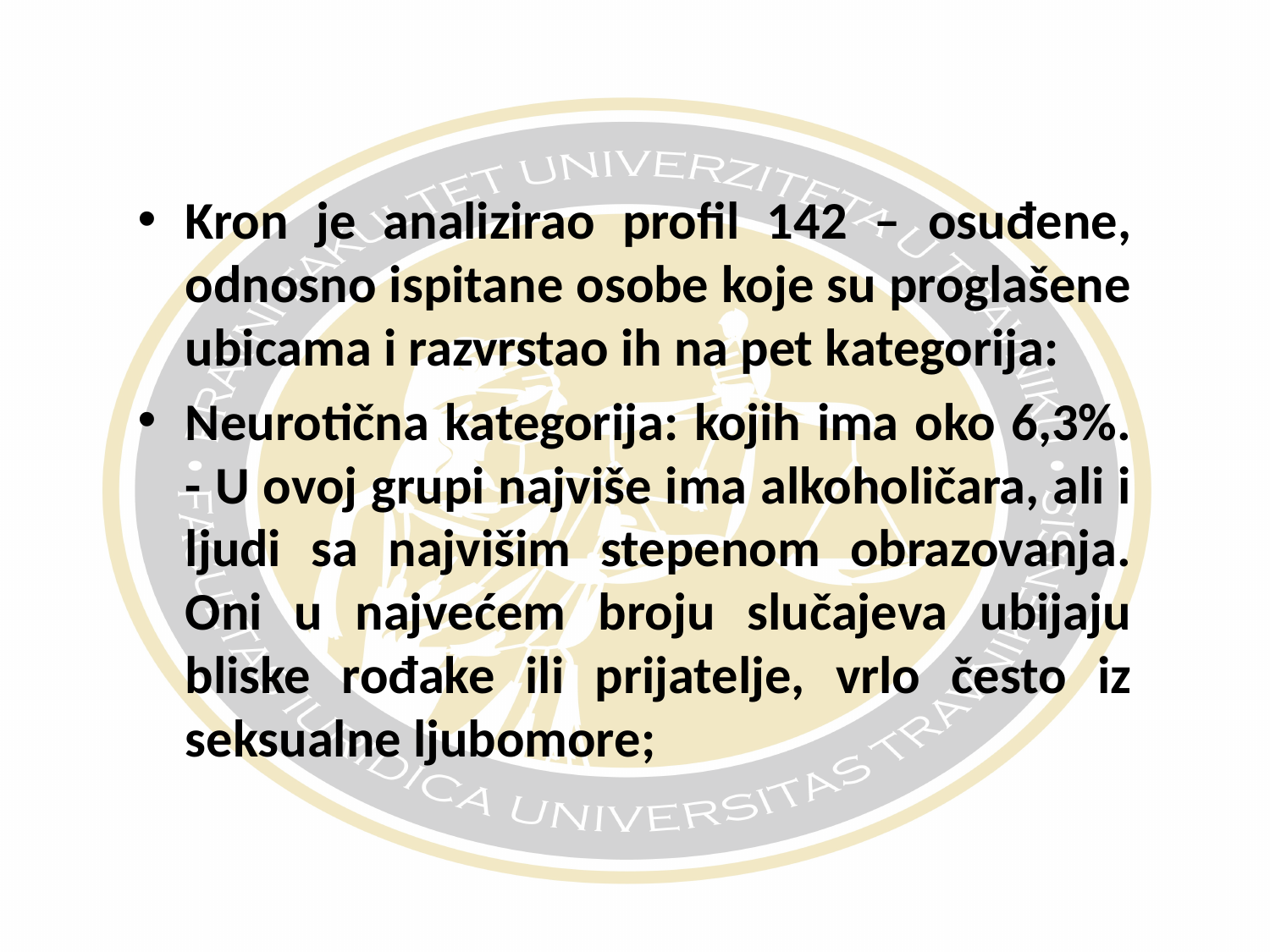

#

Kron je analizirao profil 142 – osuđene, odnosno ispitane osobe koje su proglašene ubicama i razvrstao ih na pet kategorija:
Neurotična kategorija: kojih ima oko 6,3%. - U ovoj grupi najviše ima alkoholičara, ali i ljudi sa najvišim stepenom obrazovanja. Oni u najvećem broju slučajeva ubijaju bliske rođake ili prijatelje, vrlo često iz seksualne ljubomore;